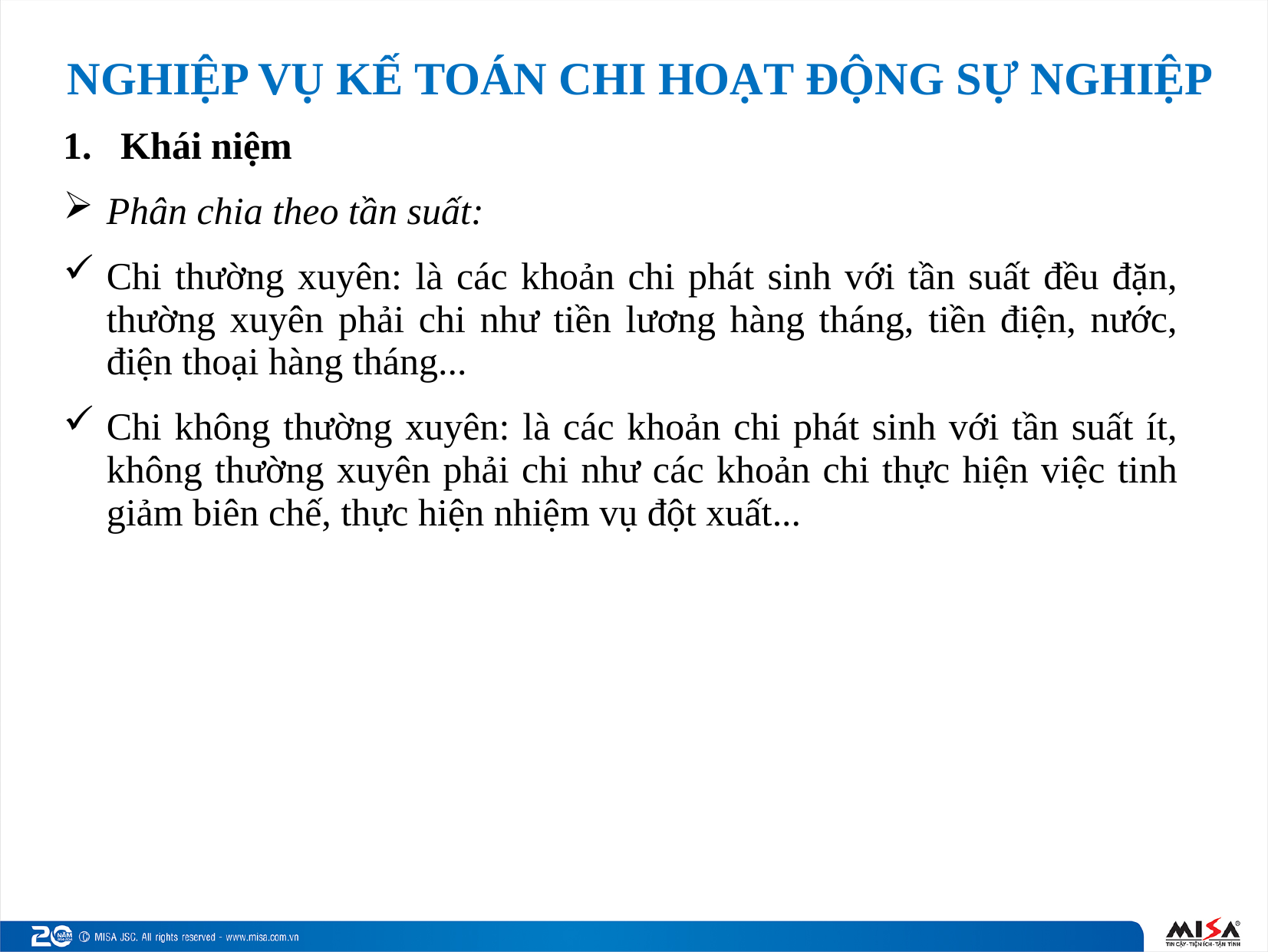

# NGHIỆP VỤ KẾ TOÁN CHI HOẠT ĐỘNG SỰ NGHIỆP
Khái niệm
Phân chia theo tần suất:
Chi thường xuyên: là các khoản chi phát sinh với tần suất đều đặn, thường xuyên phải chi như tiền lương hàng tháng, tiền điện, nước, điện thoại hàng tháng...
Chi không thường xuyên: là các khoản chi phát sinh với tần suất ít, không thường xuyên phải chi như các khoản chi thực hiện việc tinh giảm biên chế, thực hiện nhiệm vụ đột xuất...